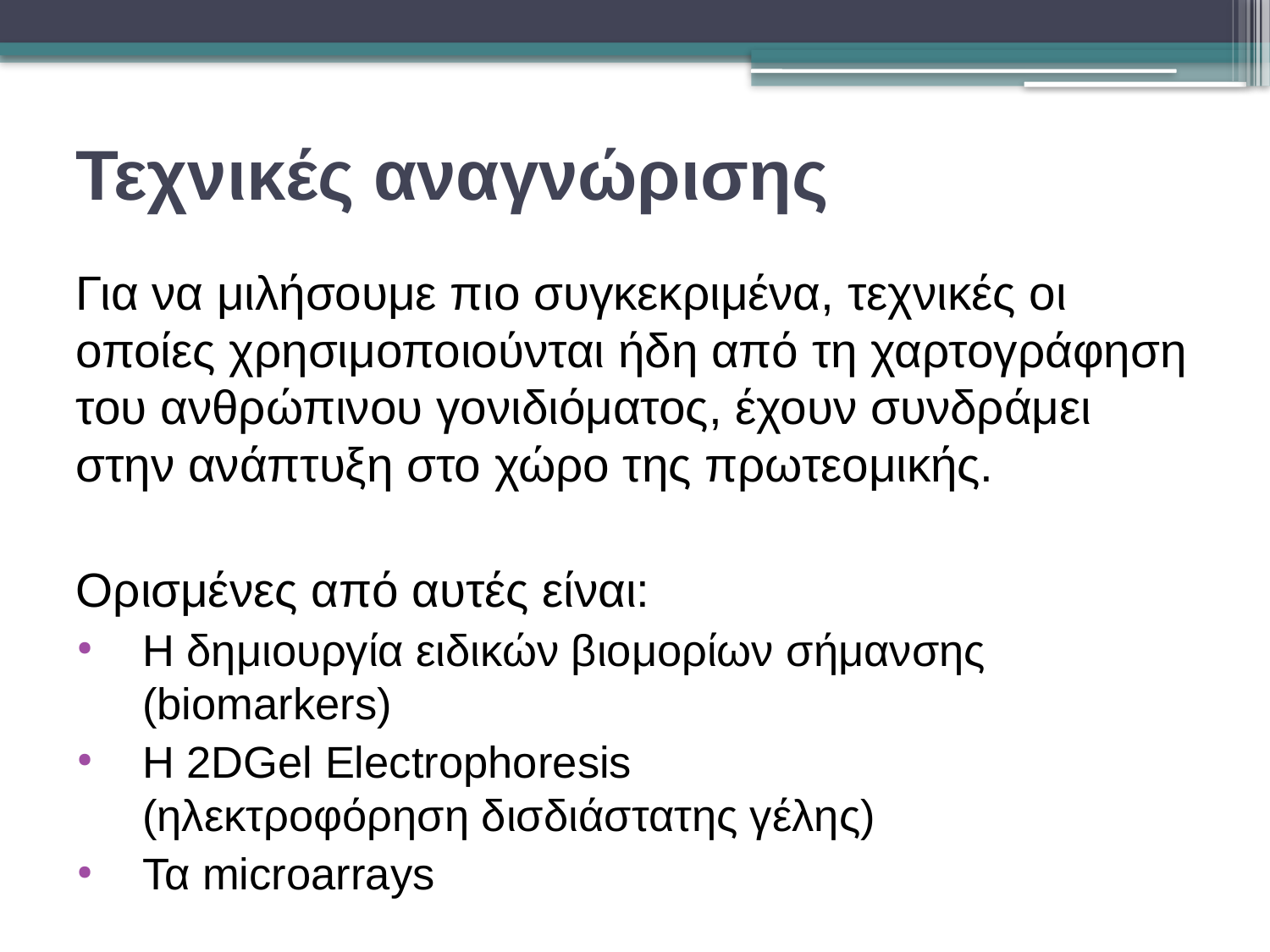

# Τεχνικές αναγνώρισης
Για να μιλήσουμε πιο συγκεκριμένα, τεχνικές οι οποίες χρησιμοποιούνται ήδη από τη χαρτογράφηση του ανθρώπινου γονιδιόματος, έχουν συνδράμει στην ανάπτυξη στο χώρο της πρωτεομικής.

Ορισμένες από αυτές είναι:
Η δημιουργία ειδικών βιομορίων σήμανσης (biomarkers)
Η 2DGel Electrophoresis
(ηλεκτροφόρηση δισδιάστατης γέλης)
Τα microarrays